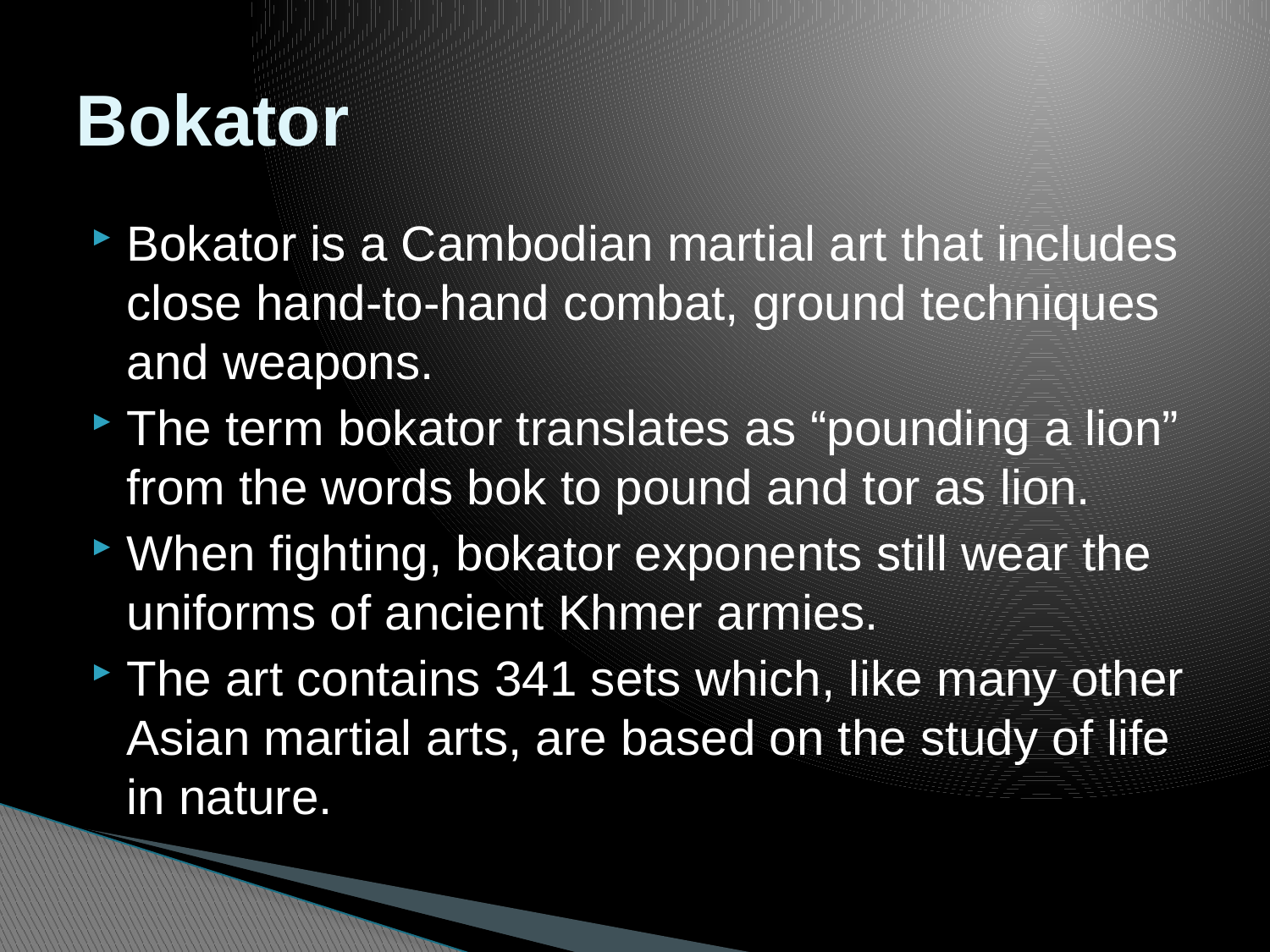

# Bokator
Bokator is a Cambodian martial art that includes close hand-to-hand combat, ground techniques and weapons.
The term bokator translates as “pounding a lion” from the words bok to pound and tor as lion.
When fighting, bokator exponents still wear the uniforms of ancient Khmer armies.
The art contains 341 sets which, like many other Asian martial arts, are based on the study of life in nature.